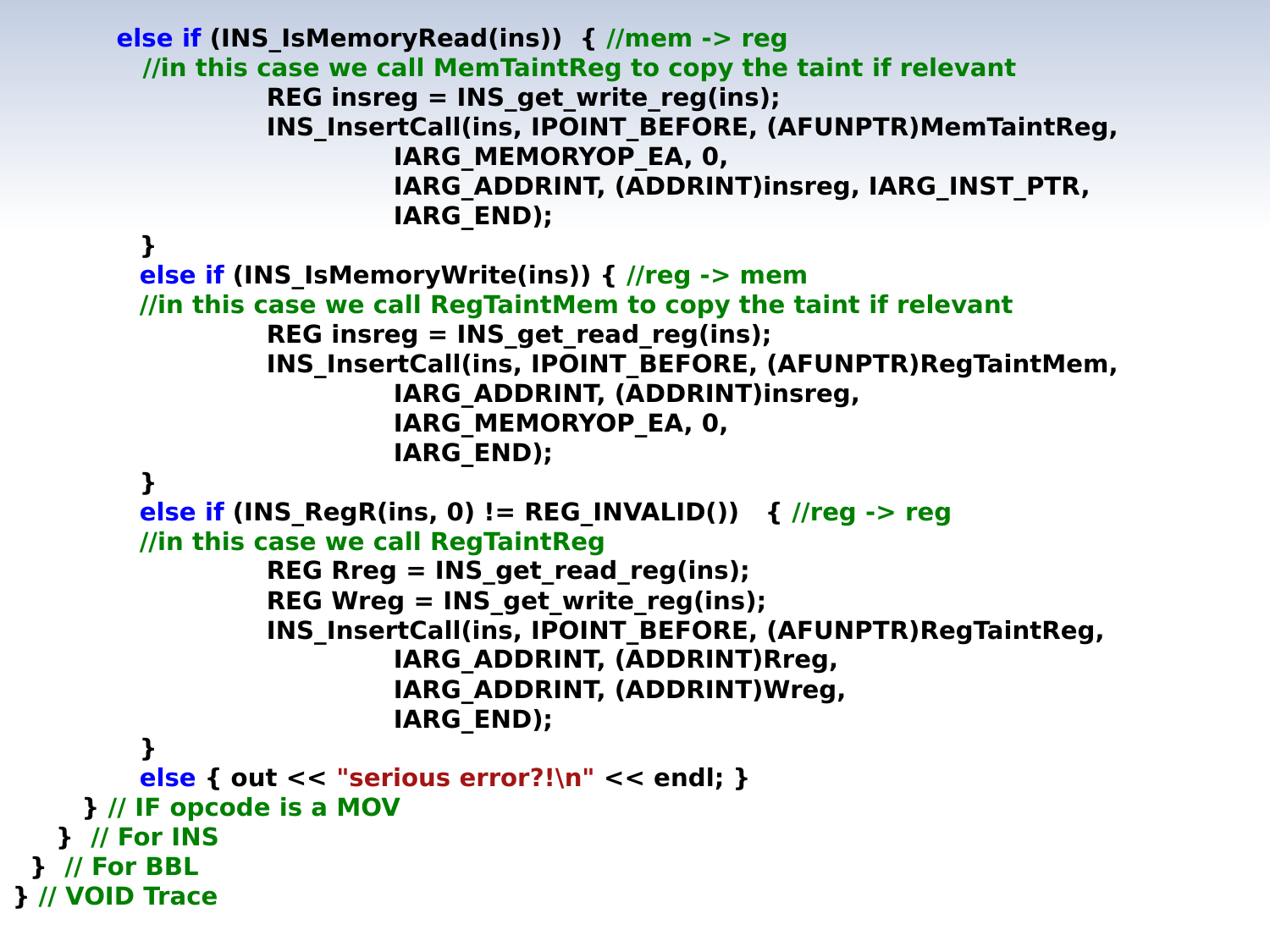

else if (INS_IsMemoryRead(ins))  { //mem -> reg
               //in this case we call MemTaintReg to copy the taint if relevant
		REG insreg = INS_get_write_reg(ins);
		INS_InsertCall(ins, IPOINT_BEFORE, (AFUNPTR)MemTaintReg,
	                           	IARG_MEMORYOP_EA, 0,
			IARG_ADDRINT, (ADDRINT)insreg, IARG_INST_PTR,
			IARG_END);
	}
	else if (INS_IsMemoryWrite(ins)) { //reg -> mem
	//in this case we call RegTaintMem to copy the taint if relevant
		REG insreg = INS_get_read_reg(ins);
		INS_InsertCall(ins, IPOINT_BEFORE, (AFUNPTR)RegTaintMem,
			IARG_ADDRINT, (ADDRINT)insreg,
			IARG_MEMORYOP_EA, 0,
			IARG_END);
	}
	else if (INS_RegR(ins, 0) != REG_INVALID())   { //reg -> reg
             	//in this case we call RegTaintReg
		REG Rreg = INS_get_read_reg(ins);
		REG Wreg = INS_get_write_reg(ins);
		INS_InsertCall(ins, IPOINT_BEFORE, (AFUNPTR)RegTaintReg,
			IARG_ADDRINT, (ADDRINT)Rreg,
			IARG_ADDRINT, (ADDRINT)Wreg,
			IARG_END);
	}
	else { out << "serious error?!\n" << endl; }
        } // IF opcode is a MOV
     }  // For INS
  }  // For BBL
} // VOID Trace